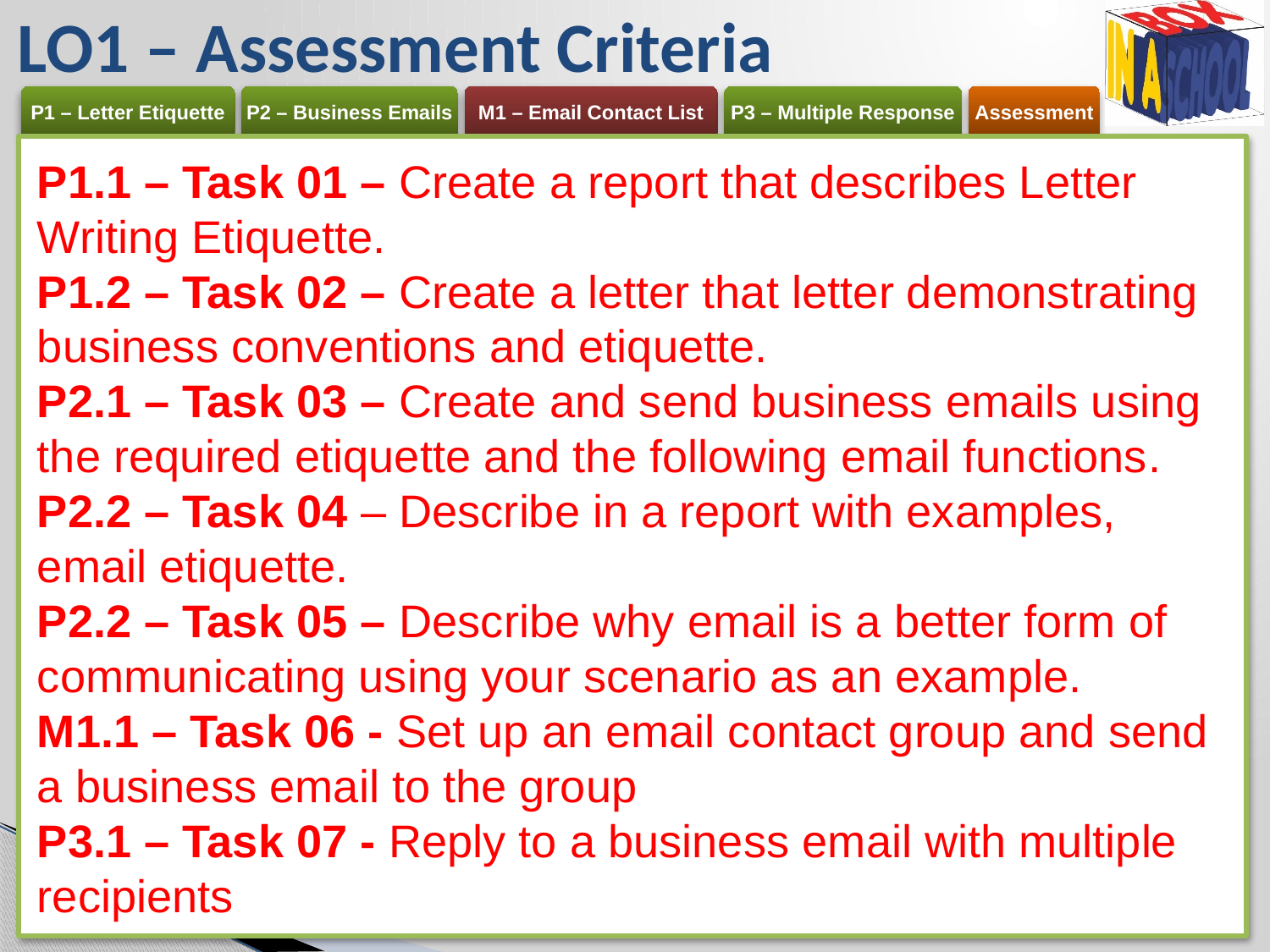

# LO1 – Assessment Criteria
P1.1 – Task 01 – Create a report that describes Letter Writing Etiquette.
P1.2 – Task 02 – Create a letter that letter demonstrating business conventions and etiquette.
P2.1 – Task 03 – Create and send business emails using the required etiquette and the following email functions.
P2.2 – Task 04 – Describe in a report with examples, email etiquette.
P2.2 – Task 05 – Describe why email is a better form of communicating using your scenario as an example.
M1.1 – Task 06 - Set up an email contact group and send a business email to the group
P3.1 – Task 07 - Reply to a business email with multiple recipients